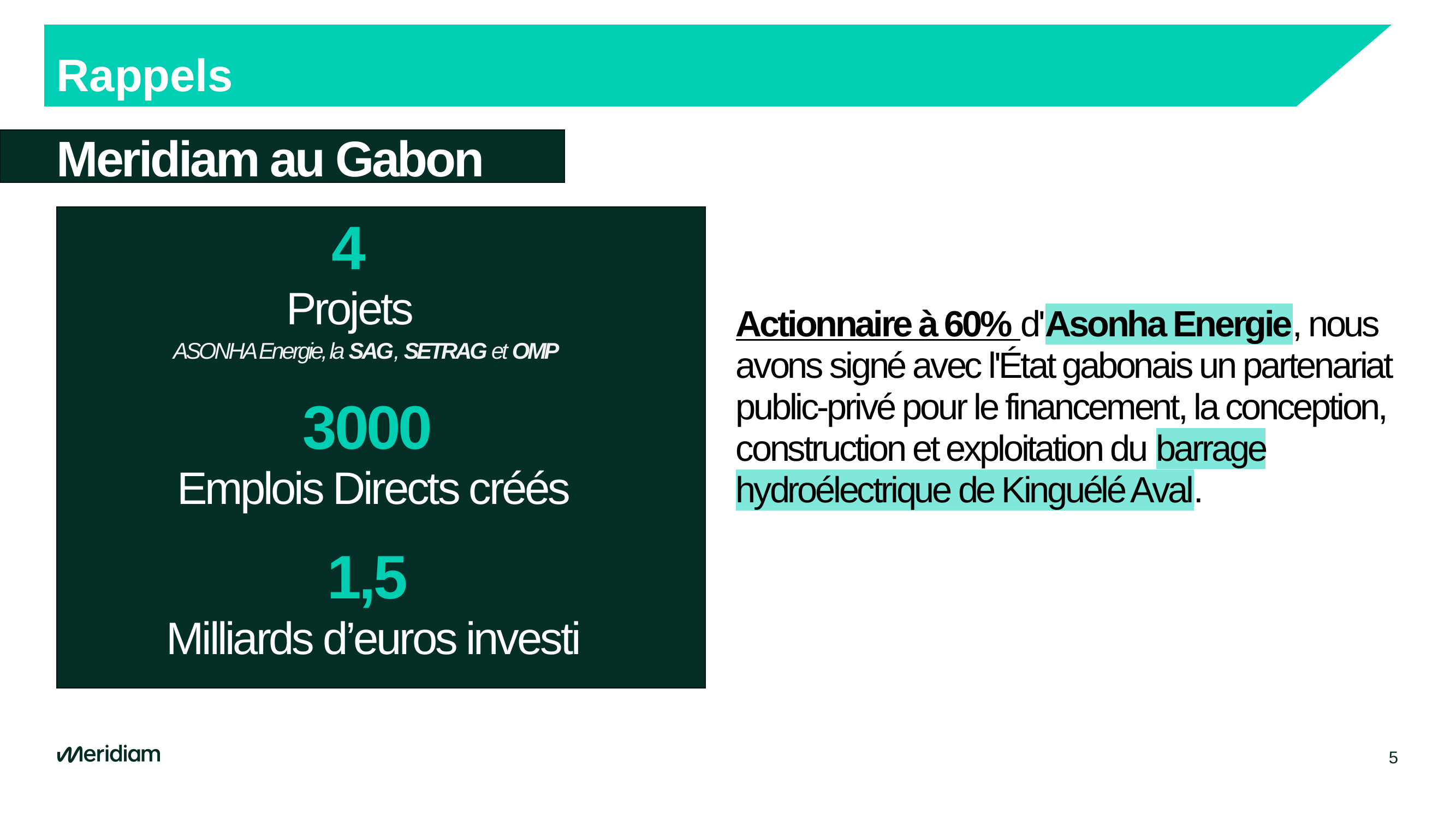

# Rappels

Meridiam au Gabon

4
Projets
Actionnaire à 60% d'Asonha Energie, nous avons signé avec l'État gabonais un partenariat public-privé pour le financement, la conception, construction et exploitation du barrage hydroélectrique de Kinguélé Aval.
ASONHA Energie, la SAG, SETRAG et OMP
3000
Emplois Directs créés
1,5
Milliards d’euros investi
5